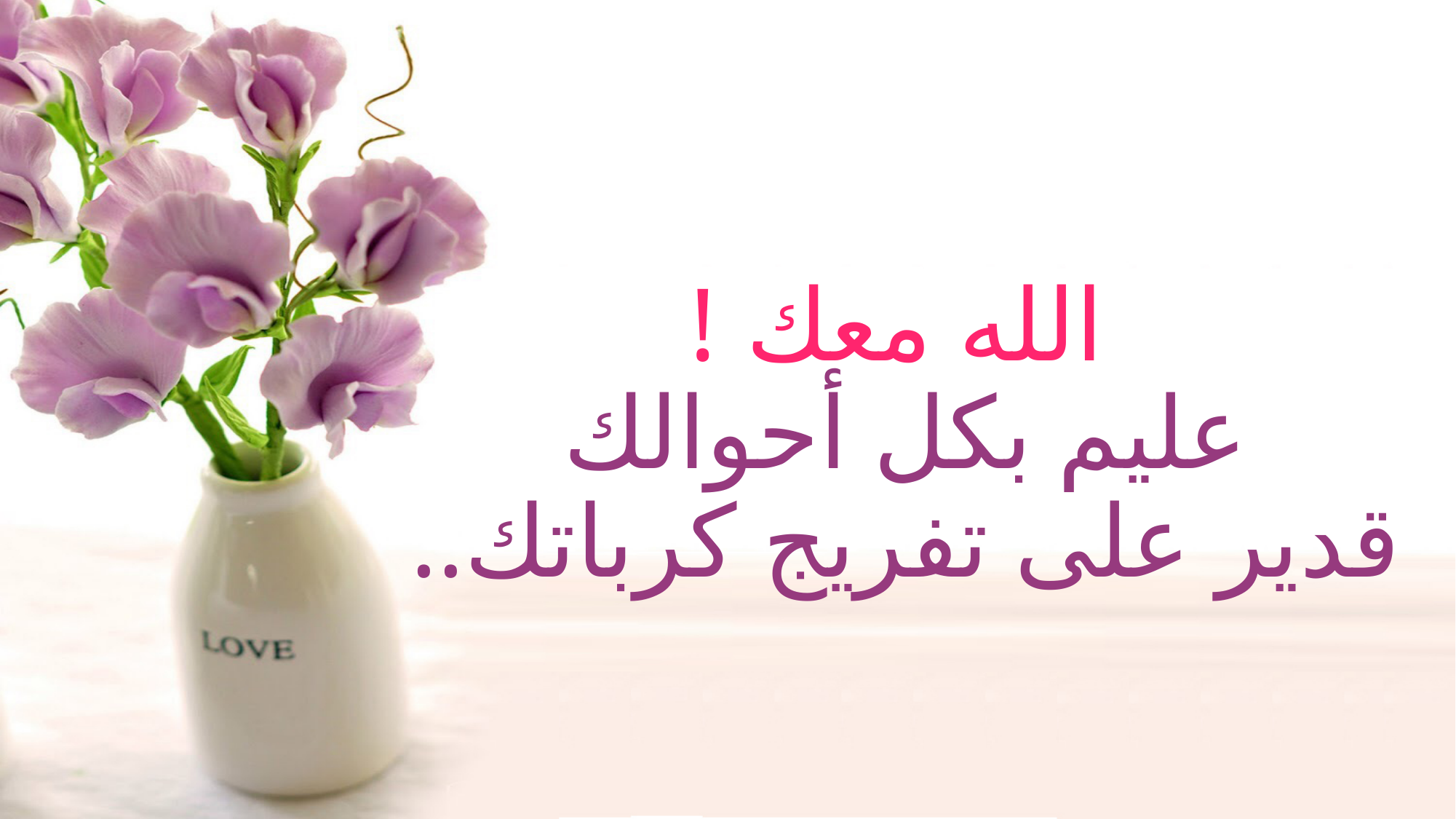

# الله معك ! عليم بكل أحوالك قدير على تفريج كرباتك..